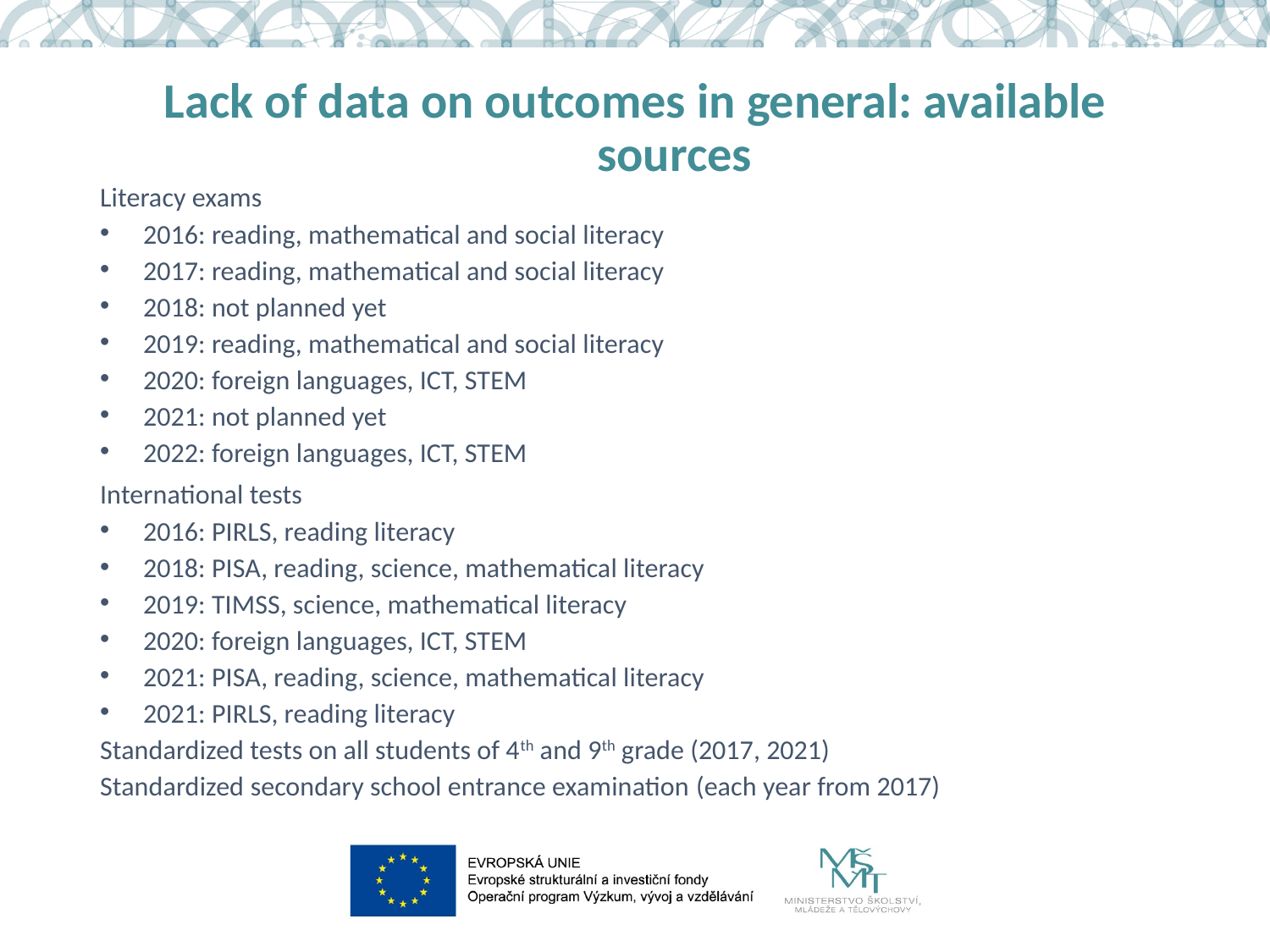

# Lack of data on outcomes in general: available sources
Literacy exams
2016: reading, mathematical and social literacy
2017: reading, mathematical and social literacy
2018: not planned yet
2019: reading, mathematical and social literacy
2020: foreign languages, ICT, STEM
2021: not planned yet
2022: foreign languages, ICT, STEM
International tests
2016: PIRLS, reading literacy
2018: PISA, reading, science, mathematical literacy
2019: TIMSS, science, mathematical literacy
2020: foreign languages, ICT, STEM
2021: PISA, reading, science, mathematical literacy
2021: PIRLS, reading literacy
Standardized tests on all students of 4th and 9th grade (2017, 2021)
Standardized secondary school entrance examination (each year from 2017)